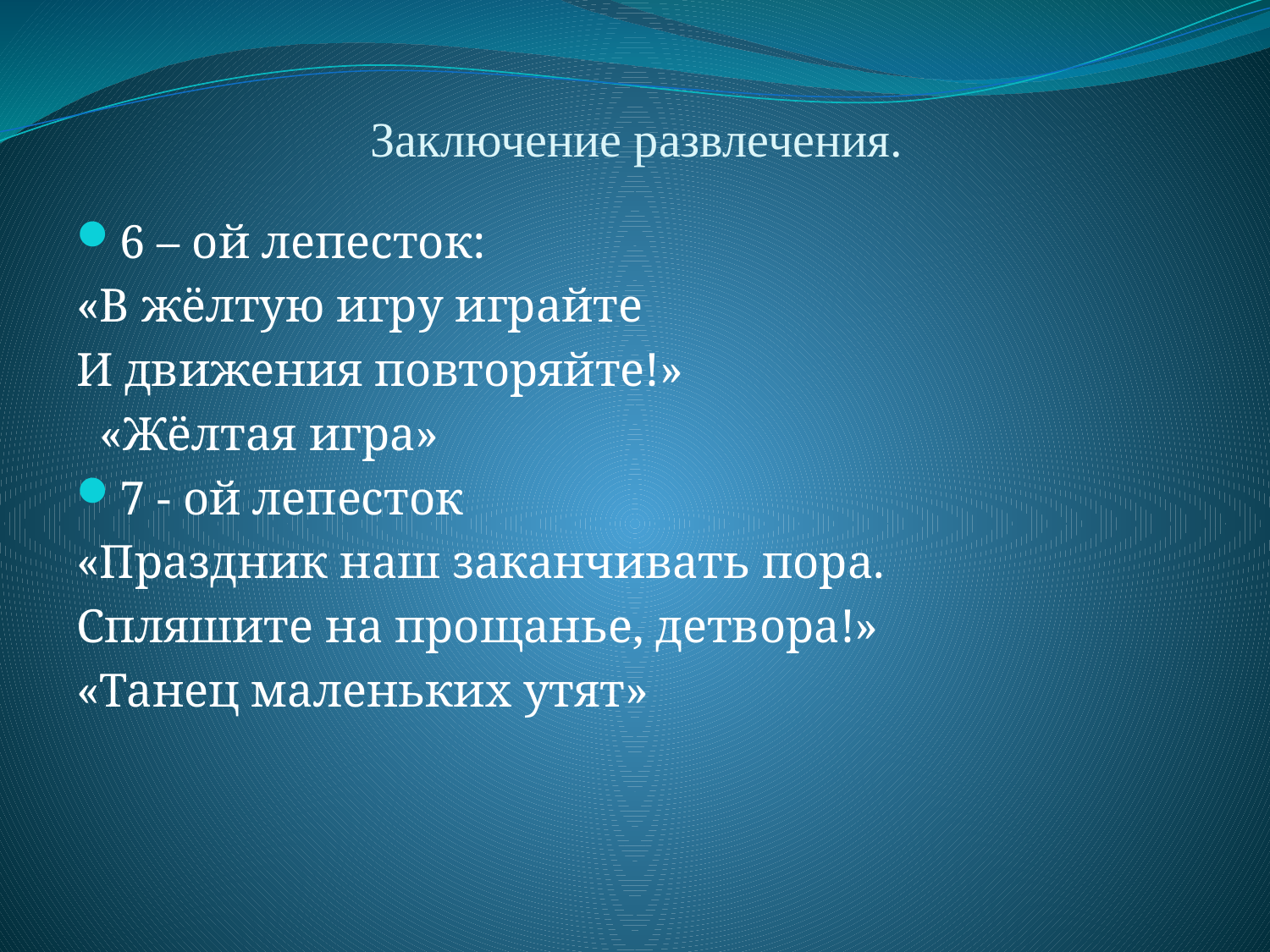

# Заключение развлечения.
6 – ой лепесток:
«В жёлтую игру играйте
И движения повторяйте!»
  «Жёлтая игра»
7 - ой лепесток
«Праздник наш заканчивать пора.
Спляшите на прощанье, детвора!»
«Танец маленьких утят»